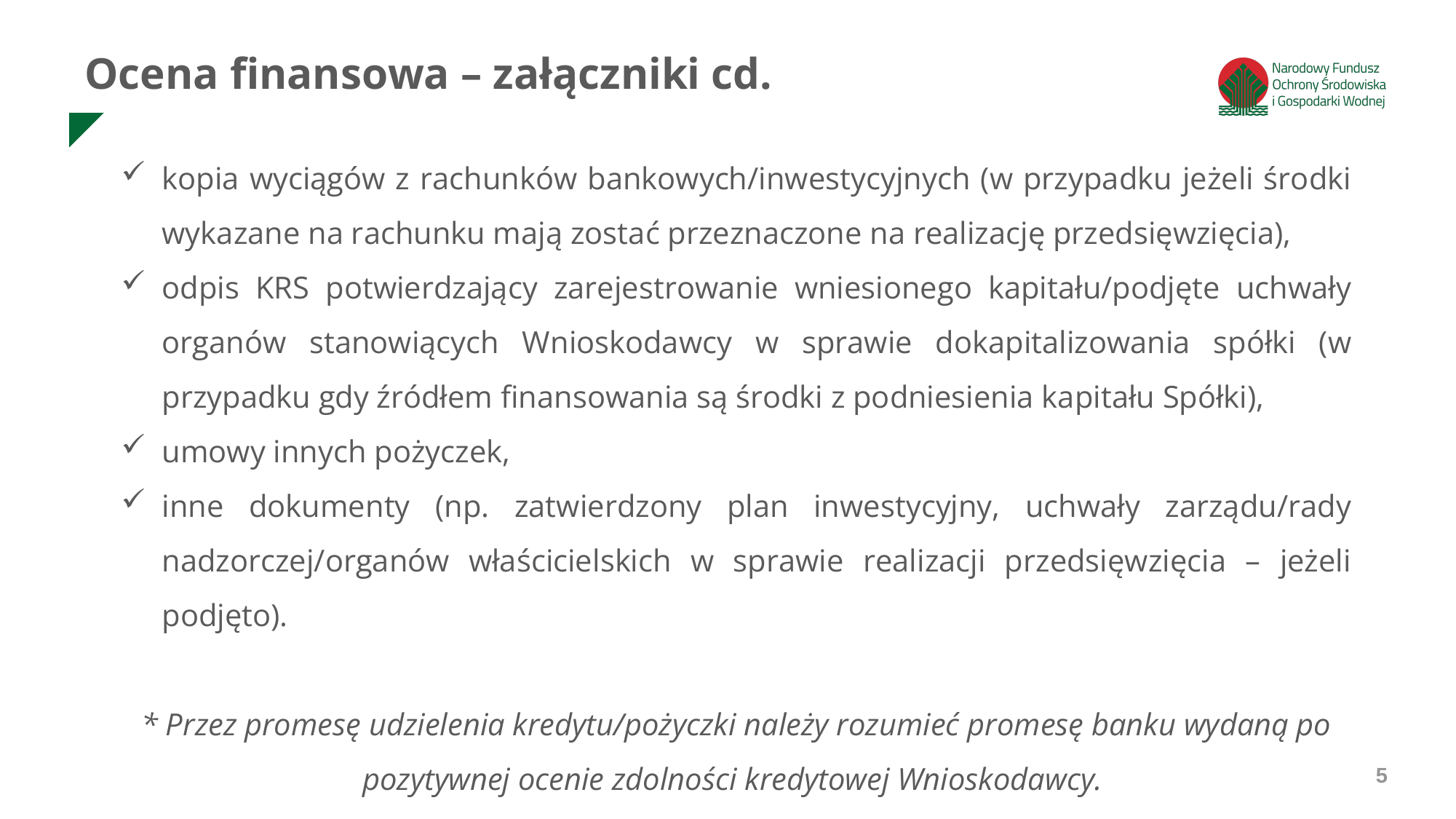

Ocena finansowa – załączniki cd.
kopia wyciągów z rachunków bankowych/inwestycyjnych (w przypadku jeżeli środki wykazane na rachunku mają zostać przeznaczone na realizację przedsięwzięcia),
odpis KRS potwierdzający zarejestrowanie wniesionego kapitału/podjęte uchwały organów stanowiących Wnioskodawcy w sprawie dokapitalizowania spółki (w przypadku gdy źródłem finansowania są środki z podniesienia kapitału Spółki),
umowy innych pożyczek,
inne dokumenty (np. zatwierdzony plan inwestycyjny, uchwały zarządu/rady nadzorczej/organów właścicielskich w sprawie realizacji przedsięwzięcia – jeżeli podjęto).

* Przez promesę udzielenia kredytu/pożyczki należy rozumieć promesę banku wydaną po pozytywnej ocenie zdolności kredytowej Wnioskodawcy.